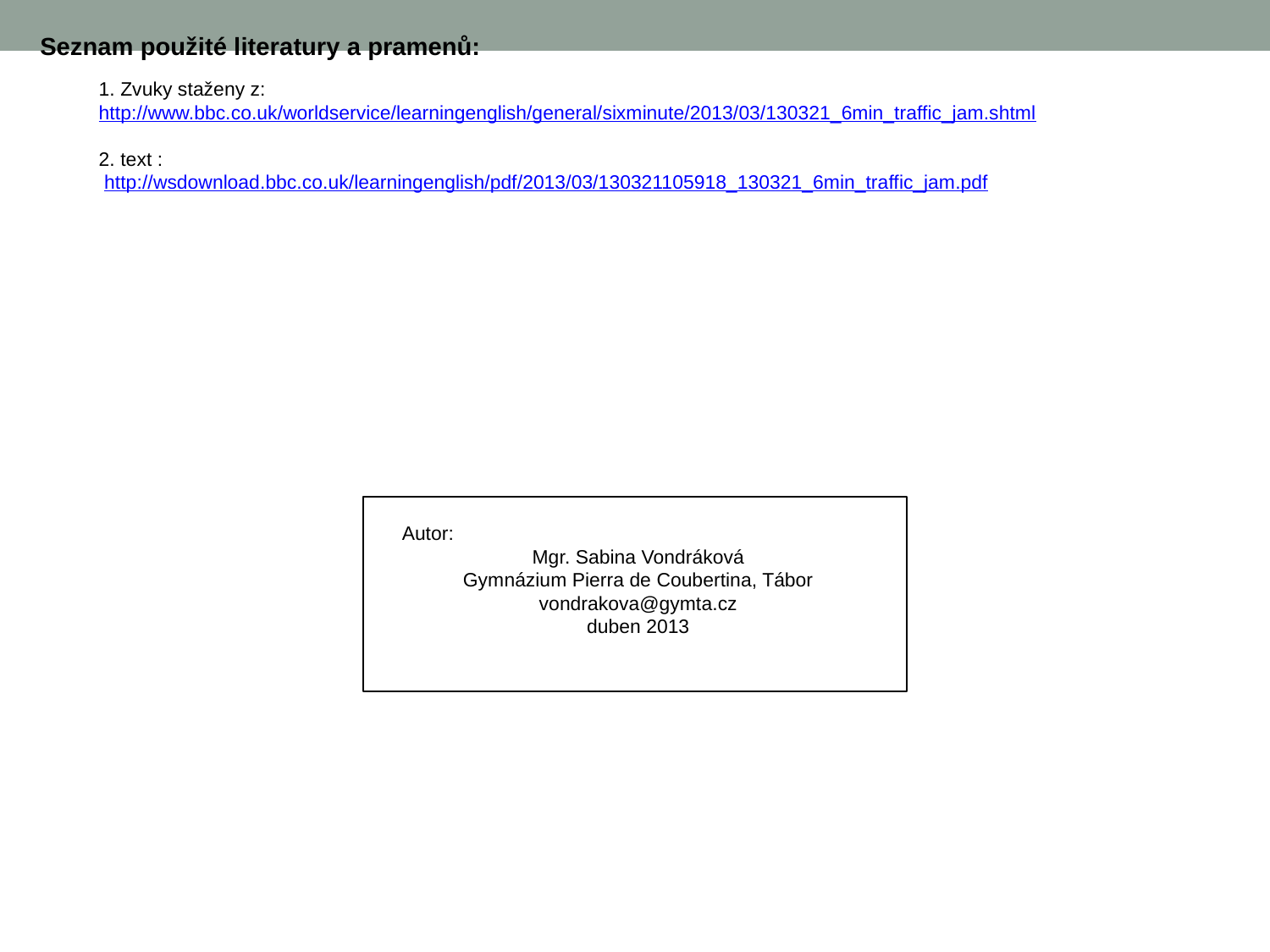

Seznam použité literatury a pramenů:
1. Zvuky staženy z:
http://www.bbc.co.uk/worldservice/learningenglish/general/sixminute/2013/03/130321_6min_traffic_jam.shtml

2. text :
 http://wsdownload.bbc.co.uk/learningenglish/pdf/2013/03/130321105918_130321_6min_traffic_jam.pdf

Autor:
Mgr. Sabina Vondráková
Gymnázium Pierra de Coubertina, Tábor
vondrakova@gymta.cz
duben 2013